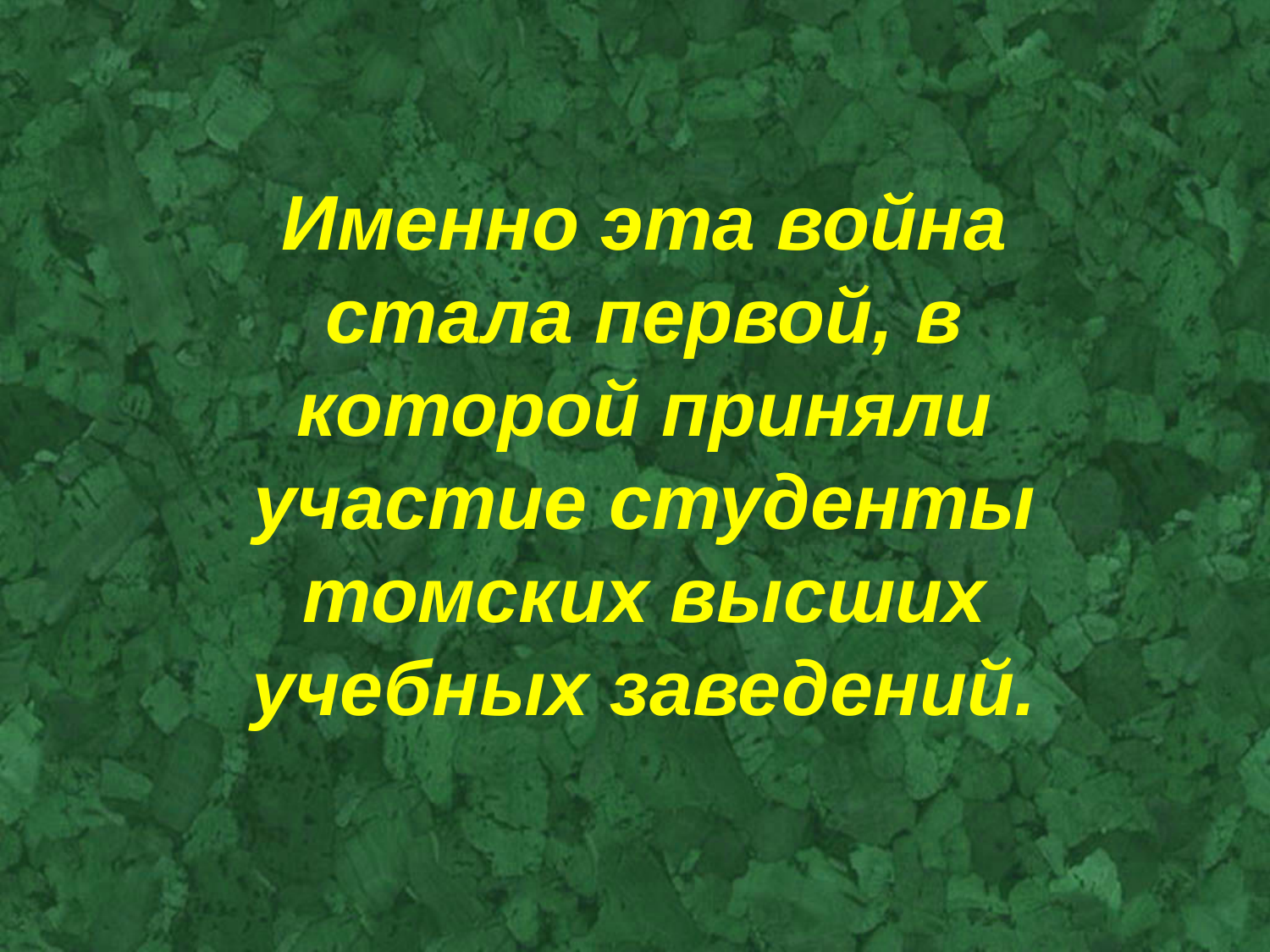

Именно эта война стала первой, в которой приняли участие студенты томских высших учебных заведений.